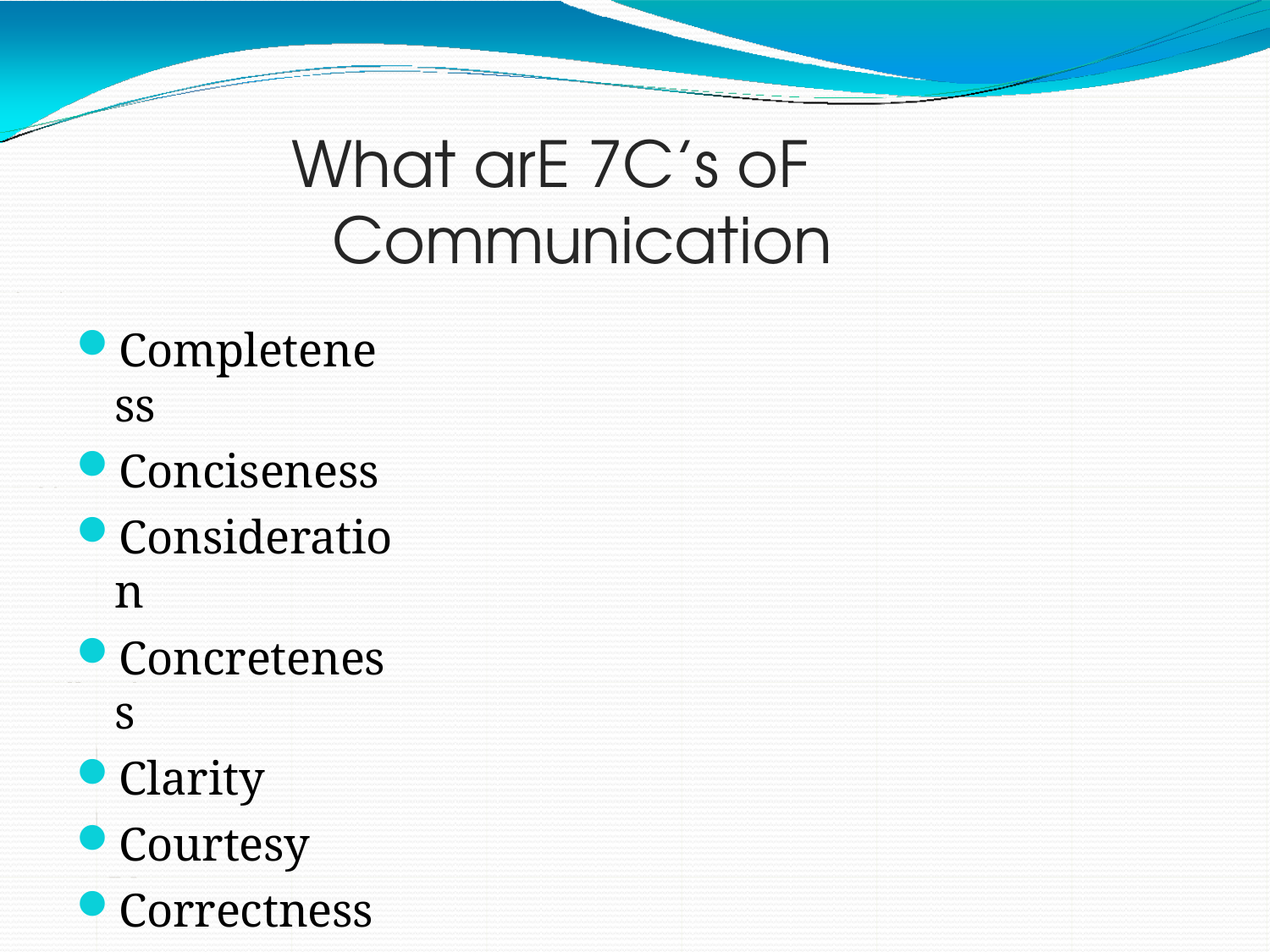

# What arE 7C’s oF  Communication
Completeness
Conciseness
Consideration
Concreteness
Clarity
Courtesy
Correctness